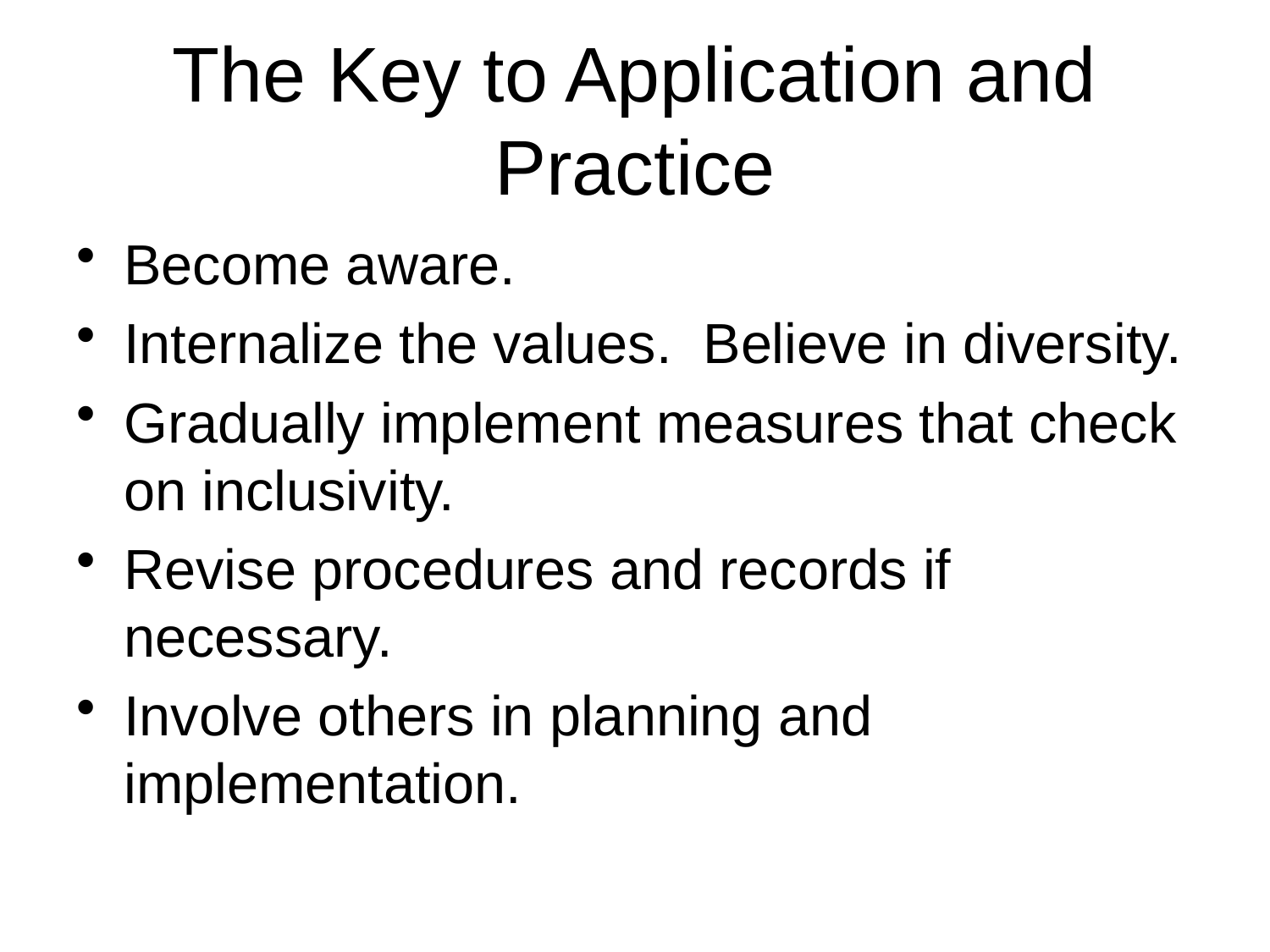

# The Key to Application and Practice
Become aware.
Internalize the values.  Believe in diversity.
Gradually implement measures that check on inclusivity.
Revise procedures and records if necessary.
Involve others in planning and implementation.